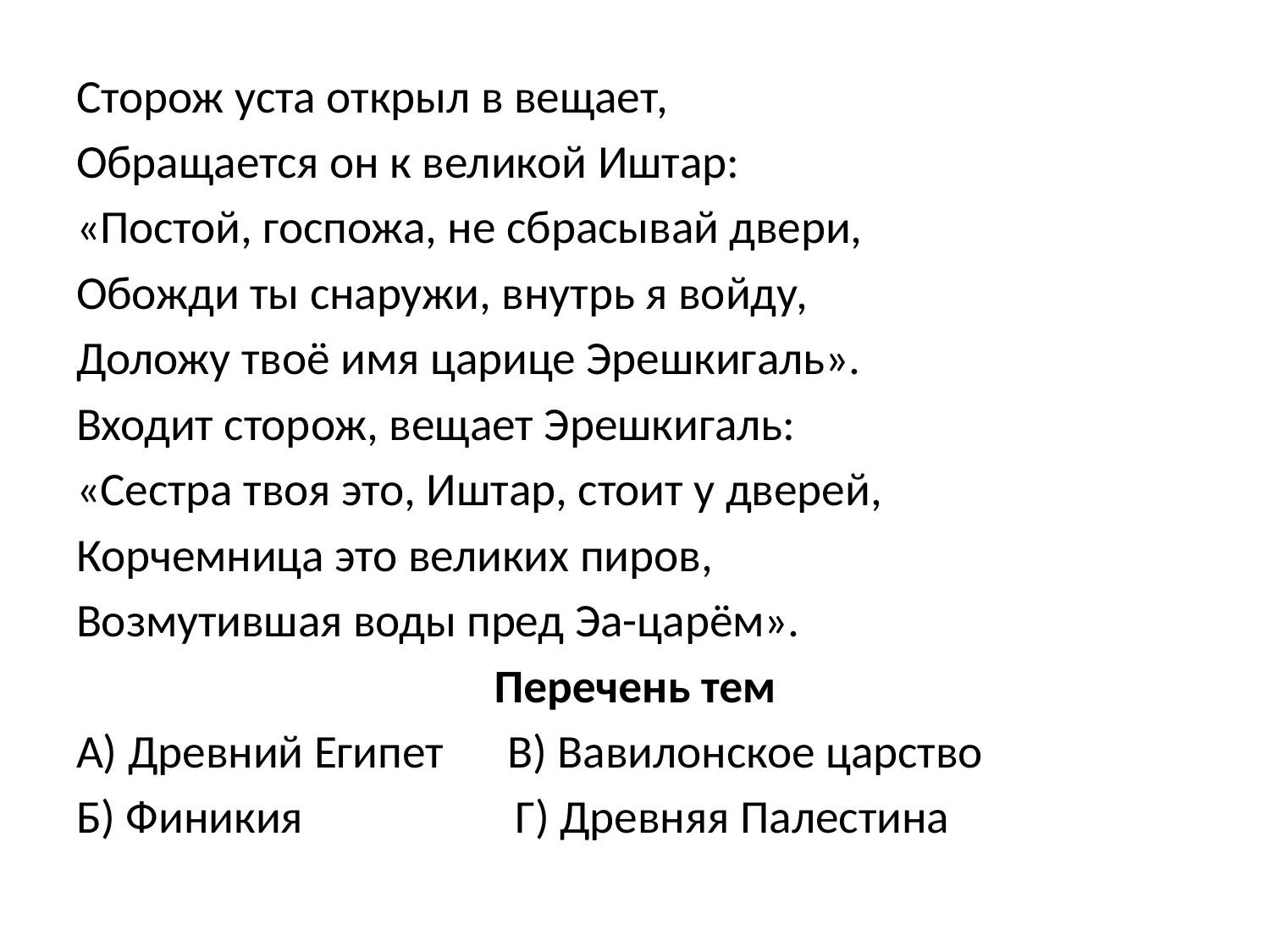

Сторож уста открыл в вещает,
Обращается он к великой Иштар:
«Постой, госпожа, не сбрасывай двери,
Обожди ты снаружи, внутрь я войду,
Доложу твоё имя царице Эрешкигаль».
Входит сторож, вещает Эрешкигаль:
«Сестра твоя это, Иштар, стоит у дверей,
Корчемница это великих пиров,
Возмутившая воды пред Эа-царём».
Перечень тем
А) Древний Египет      В) Вавилонское царство
Б) Финикия                    Г) Древняя Палестина